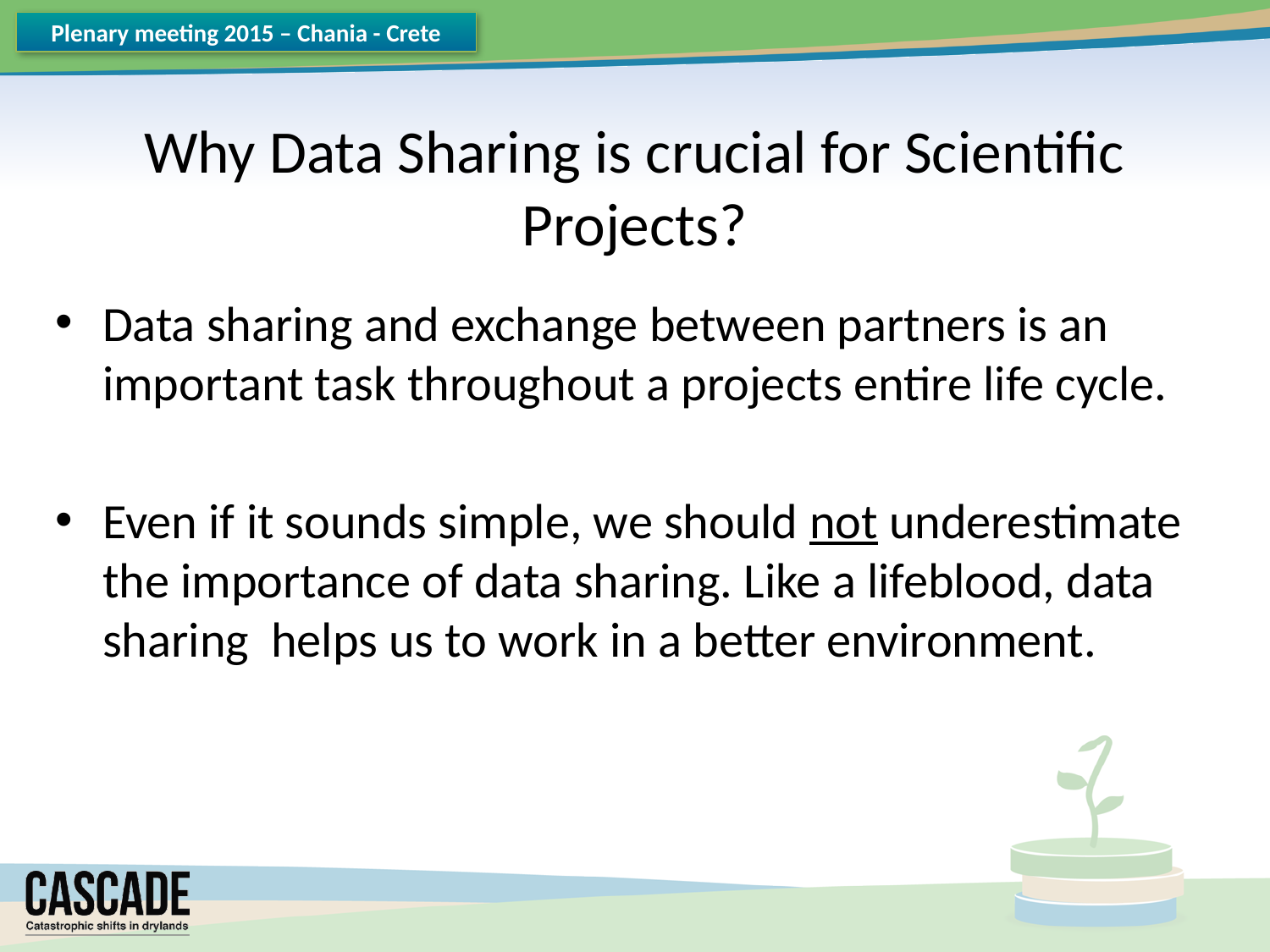

# Why Data Sharing is crucial for Scientific Projects?
Data sharing and exchange between partners is an important task throughout a projects entire life cycle.

Even if it sounds simple, we should not underestimate the importance of data sharing. Like a lifeblood, data sharing  helps us to work in a better environment.